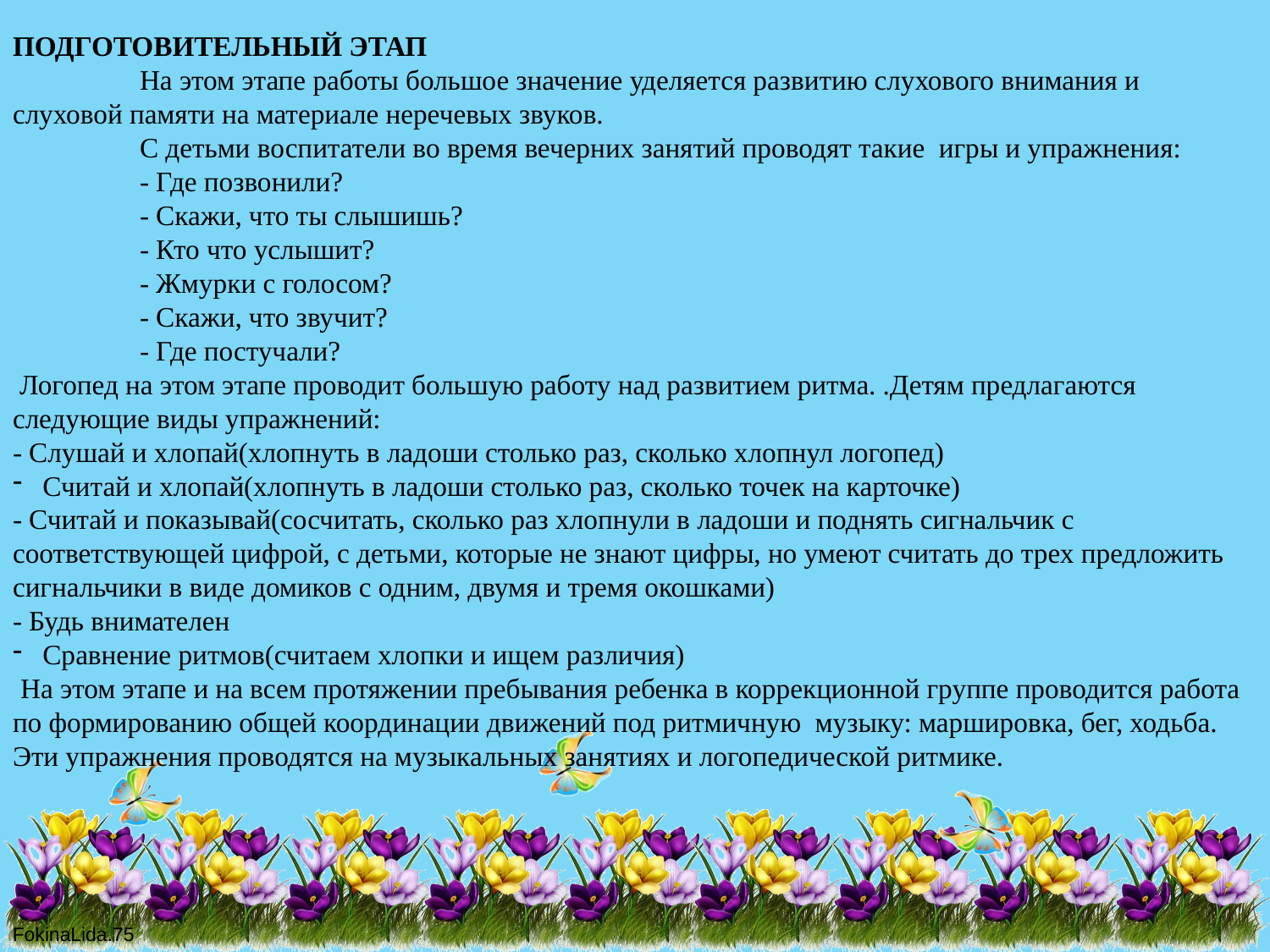

ПОДГОТОВИТЕЛЬНЫЙ ЭТАП
	На этом этапе работы большое значение уделяется развитию слухового внимания и слуховой памяти на материале неречевых звуков.
	С детьми воспитатели во время вечерних занятий проводят такие  игры и упражнения:
	- Где позвонили?
	- Скажи, что ты слышишь?
	- Кто что услышит?
	- Жмурки с голосом?
	- Скажи, что звучит?
	- Где постучали?
 Логопед на этом этапе проводит большую работу над развитием ритма. .Детям предлагаются следующие виды упражнений:
- Слушай и хлопай(хлопнуть в ладоши столько раз, сколько хлопнул логопед)
Считай и хлопай(хлопнуть в ладоши столько раз, сколько точек на карточке)
- Считай и показывай(сосчитать, сколько раз хлопнули в ладоши и поднять сигнальчик с соответствующей цифрой, с детьми, которые не знают цифры, но умеют считать до трех предложить сигнальчики в виде домиков с одним, двумя и тремя окошками)
- Будь внимателен
Сравнение ритмов(считаем хлопки и ищем различия)
 На этом этапе и на всем протяжении пребывания ребенка в коррекционной группе проводится работа по формированию общей координации движений под ритмичную  музыку: маршировка, бег, ходьба. Эти упражнения проводятся на музыкальных занятиях и логопедической ритмике.